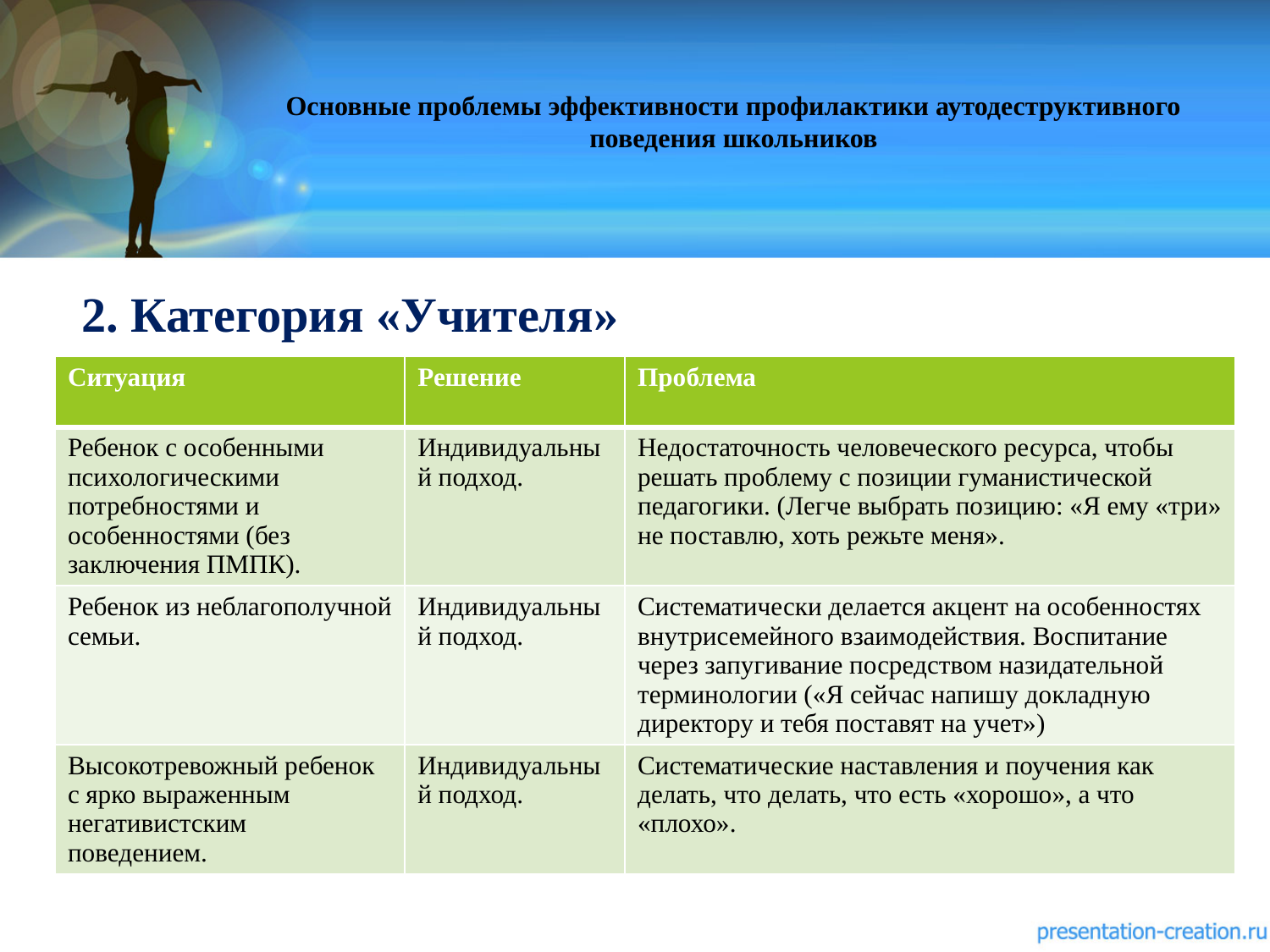

# Основные проблемы эффективности профилактики аутодеструктивного поведения школьников
2. Категория «Учителя»
| Ситуация | Решение | Проблема |
| --- | --- | --- |
| Ребенок с особенными психологическими потребностями и особенностями (без заключения ПМПК). | Индивидуальный подход. | Недостаточность человеческого ресурса, чтобы решать проблему с позиции гуманистической педагогики. (Легче выбрать позицию: «Я ему «три» не поставлю, хоть режьте меня». |
| Ребенок из неблагополучной семьи. | Индивидуальный подход. | Систематически делается акцент на особенностях внутрисемейного взаимодействия. Воспитание через запугивание посредством назидательной терминологии («Я сейчас напишу докладную директору и тебя поставят на учет») |
| Высокотревожный ребенок с ярко выраженным негативистским поведением. | Индивидуальный подход. | Систематические наставления и поучения как делать, что делать, что есть «хорошо», а что «плохо». |